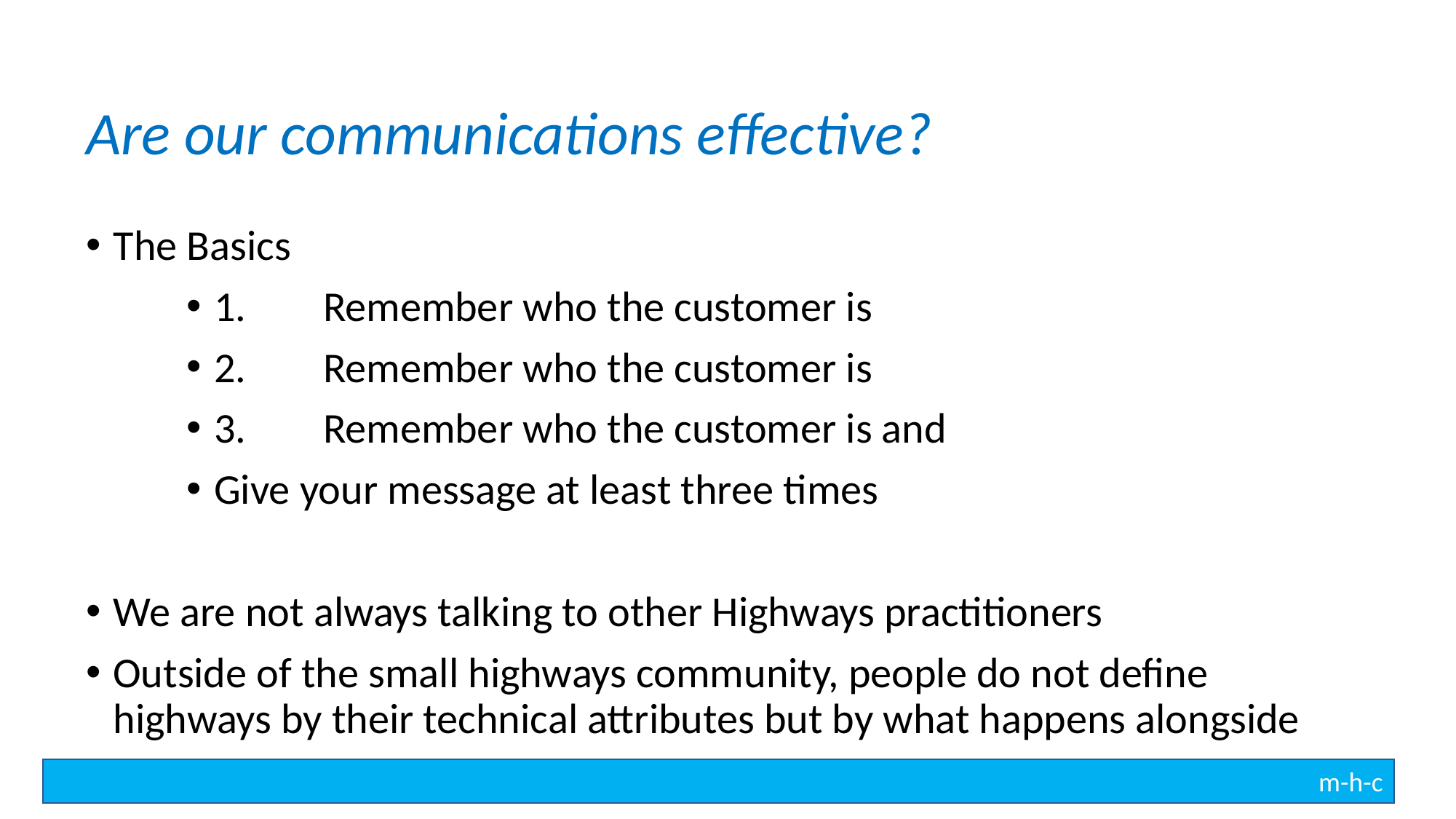

Are our communications effective?
The Basics
1.	Remember who the customer is
2. 	Remember who the customer is
3.	Remember who the customer is and
Give your message at least three times

We are not always talking to other Highways practitioners
Outside of the small highways community, people do not define highways by their technical attributes but by what happens alongside
m-h-c